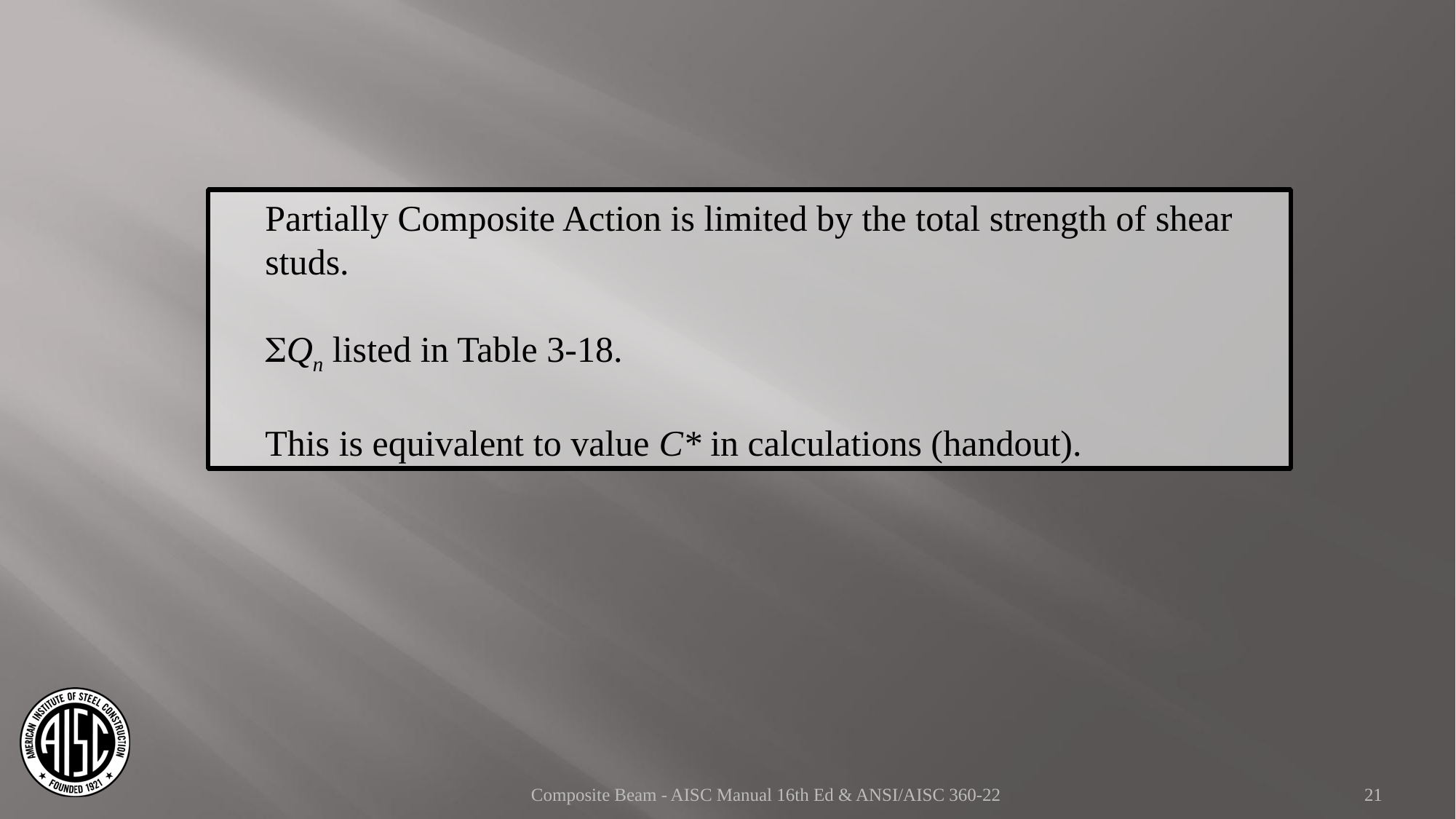

Partially Composite Action is limited by the total strength of shear studs.

ΣQn listed in Table 3-18.

This is equivalent to value C* in calculations (handout).
Composite Beam - AISC Manual 16th Ed & ANSI/AISC 360-22
21